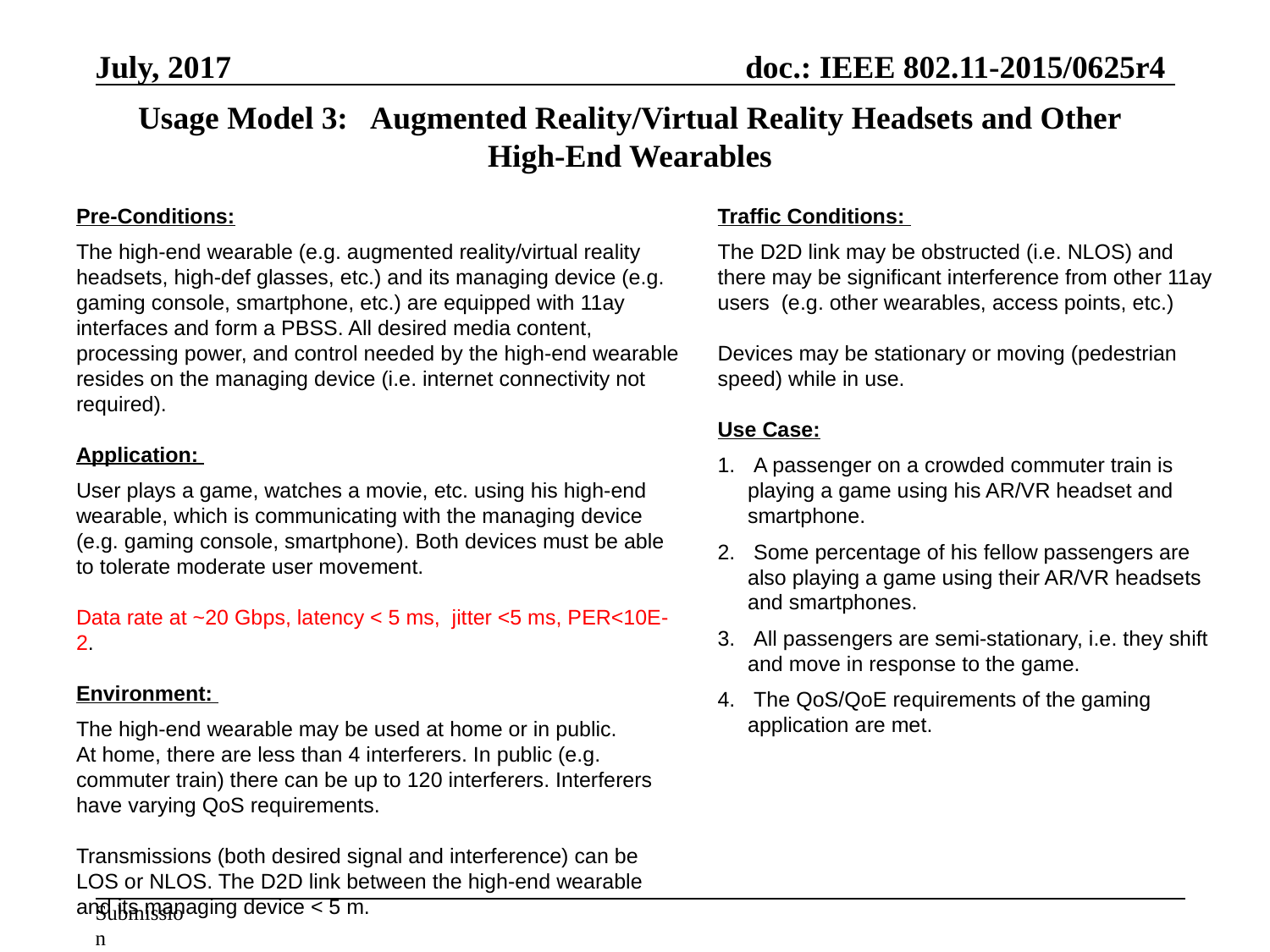

Usage Model 3:   Augmented Reality/Virtual Reality Headsets and Other High-End Wearables
Pre-Conditions:
The high-end wearable (e.g. augmented reality/virtual reality headsets, high-def glasses, etc.) and its managing device (e.g. gaming console, smartphone, etc.) are equipped with 11ay interfaces and form a PBSS. All desired media content, processing power, and control needed by the high-end wearable resides on the managing device (i.e. internet connectivity not required).

Application:
User plays a game, watches a movie, etc. using his high-end wearable, which is communicating with the managing device (e.g. gaming console, smartphone). Both devices must be able to tolerate moderate user movement.

Data rate at ~20 Gbps, latency < 5 ms,  jitter <5 ms, PER<10E-2.

Environment:
The high-end wearable may be used at home or in public.
At home, there are less than 4 interferers. In public (e.g. commuter train) there can be up to 120 interferers. Interferers have varying QoS requirements.

Transmissions (both desired signal and interference) can be LOS or NLOS. The D2D link between the high-end wearable and its managing device < 5 m.

Traffic Conditions:
The D2D link may be obstructed (i.e. NLOS) and there may be significant interference from other 11ay users  (e.g. other wearables, access points, etc.)

Devices may be stationary or moving (pedestrian speed) while in use.

Use Case:
 A passenger on a crowded commuter train is playing a game using his AR/VR headset and smartphone.
 Some percentage of his fellow passengers are also playing a game using their AR/VR headsets and smartphones.
 All passengers are semi-stationary, i.e. they shift and move in response to the game.
 The QoS/QoE requirements of the gaming application are met.